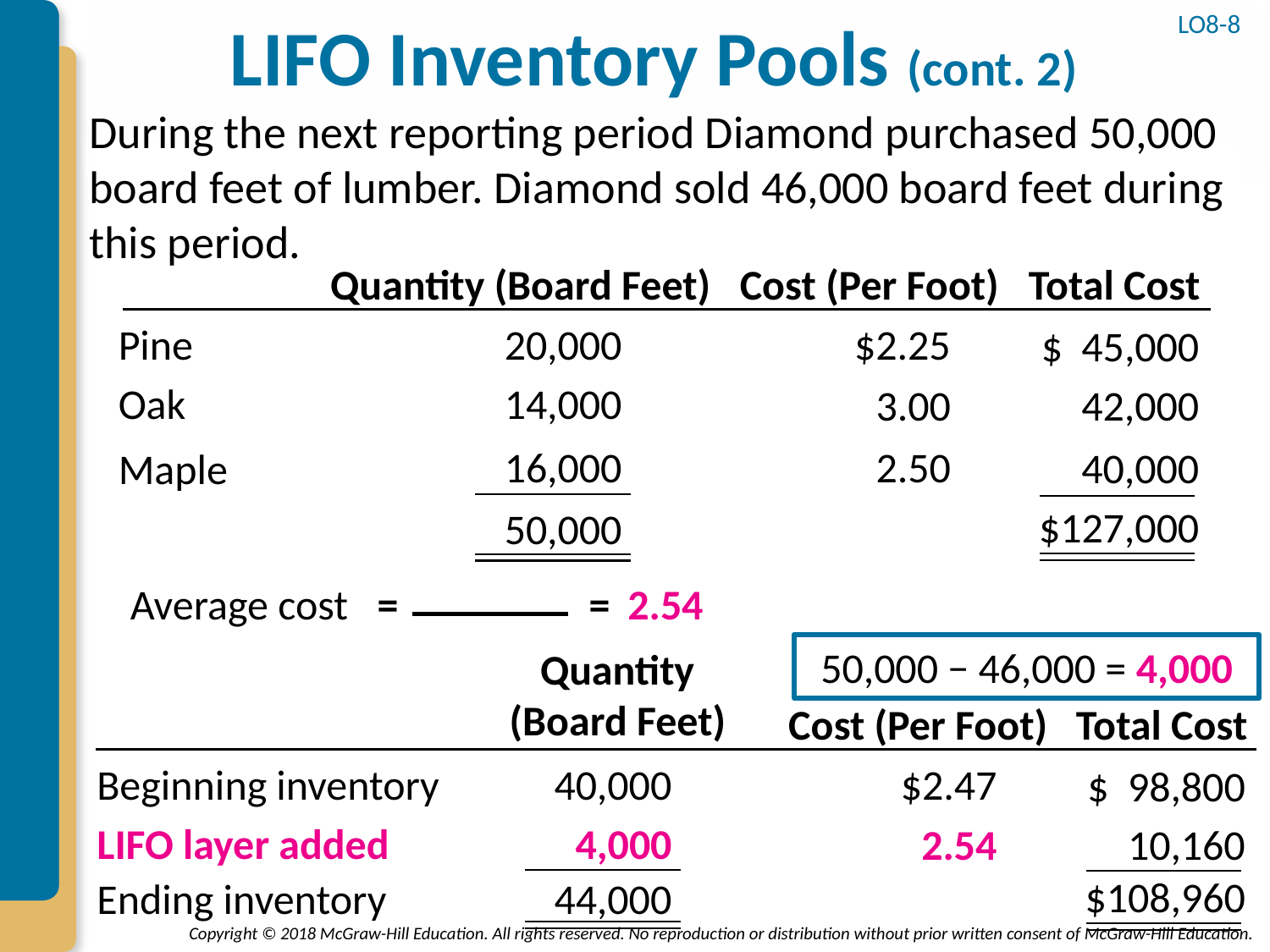

LO8-8
# LIFO Inventory Pools (cont. 2)
During the next reporting period Diamond purchased 50,000 board feet of lumber. Diamond sold 46,000 board feet during this period.
Quantity (Board Feet)
Cost (Per Foot)
Total Cost
Pine
20,000
$2.25
$  45,000
14,000
Oak
3.00
42,000
16,000
2.50
40,000
Maple
$127,000
50,000
Average cost
=
=
2.54
50,000 − 46,000 = 4,000
Quantity (Board Feet)
Cost (Per Foot)
Total Cost
Beginning inventory
40,000
$2.47
$  98,800
4,000
LIFO layer added
2.54
10,160
$108,960
Ending inventory
44,000